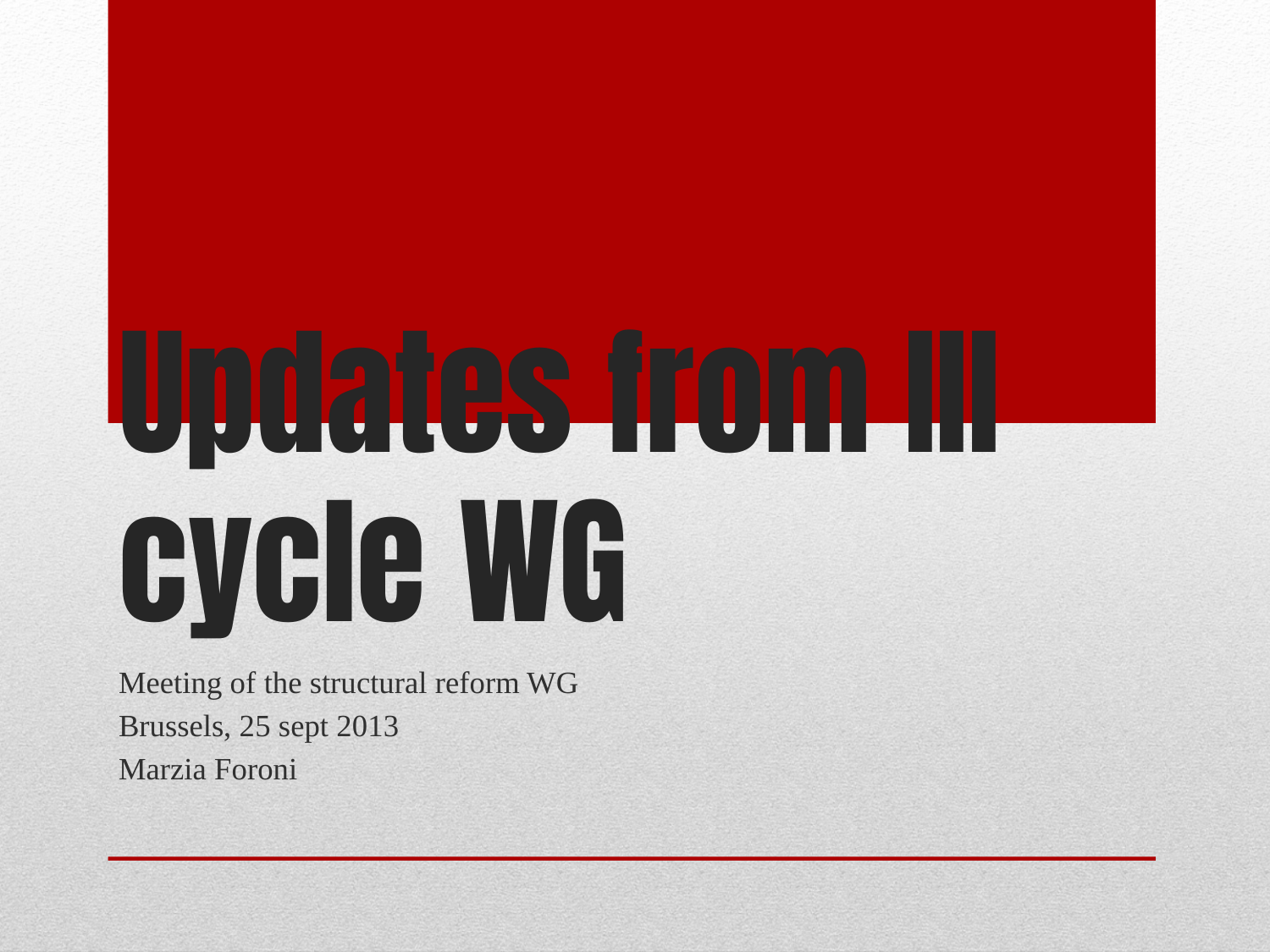

# Updates from III cycle WG
Meeting of the structural reform WG
Brussels, 25 sept 2013
Marzia Foroni